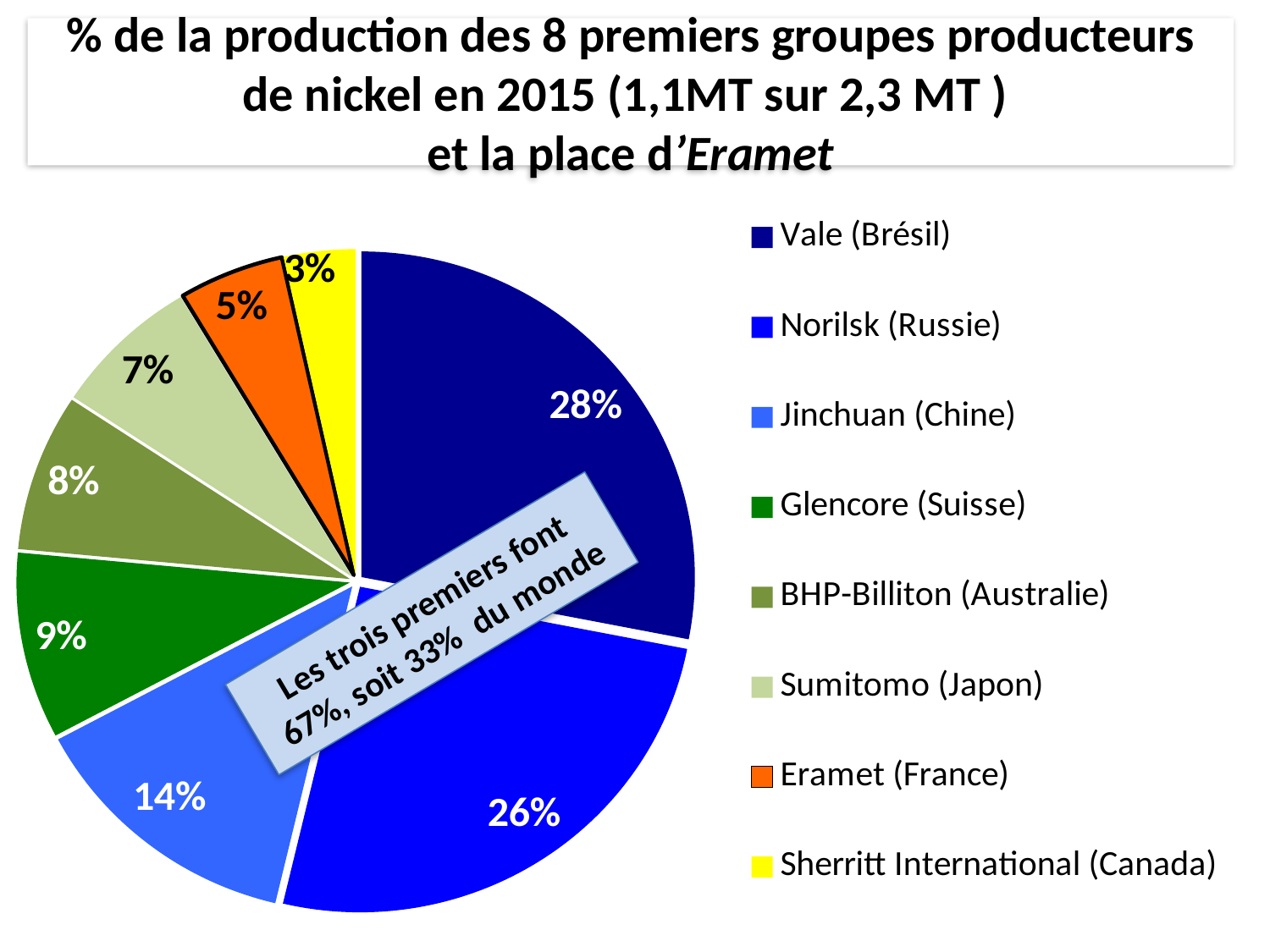

% de la production des 8 premiers groupes producteurs de nickel en 2015 (1,1MT sur 2,3 MT )
et la place d’Eramet

### Chart: % de la production des
8 premiers producteurs
en 2015
(1MT sur 2,3 MT dans le monde)

| Category | % |
|---|---|
| Vale (Brésil) | 0.280617164898746 |
| Norilsk (Russie) | 0.256509161041466 |
| Jinchuan (Chine) | 0.135004821600771 |
| Glencore (Suisse) | 0.0925747348119576 |
| BHP-Billiton (Australie) | 0.0781099324975892 |
| Sumitomo (Japon) | 0.0713596914175506 |
| Eramet (France) | 0.0511089681774349 |
| Sherritt International (Canada) | 0.0347155255544841 |

### Chart

| Category | % |
|---|---|
| Vale (Brésil) | 0.280617164898746 |
| Norilsk (Russie) | 0.256509161041466 |
| Jinchuan (Chine) | 0.135004821600771 |
| Glencore (Suisse) | 0.0925747348119576 |
| BHP-Billiton (Australie) | 0.0781099324975892 |
| Sumitomo (Japon) | 0.0713596914175506 |
| Eramet (France) | 0.0511089681774349 |
| Sherritt International (Canada) | 0.0347155255544841 |
Les trois premiers font 67%, soit 33%  du monde
Source : International Nickel Study Group (INSG), 2017